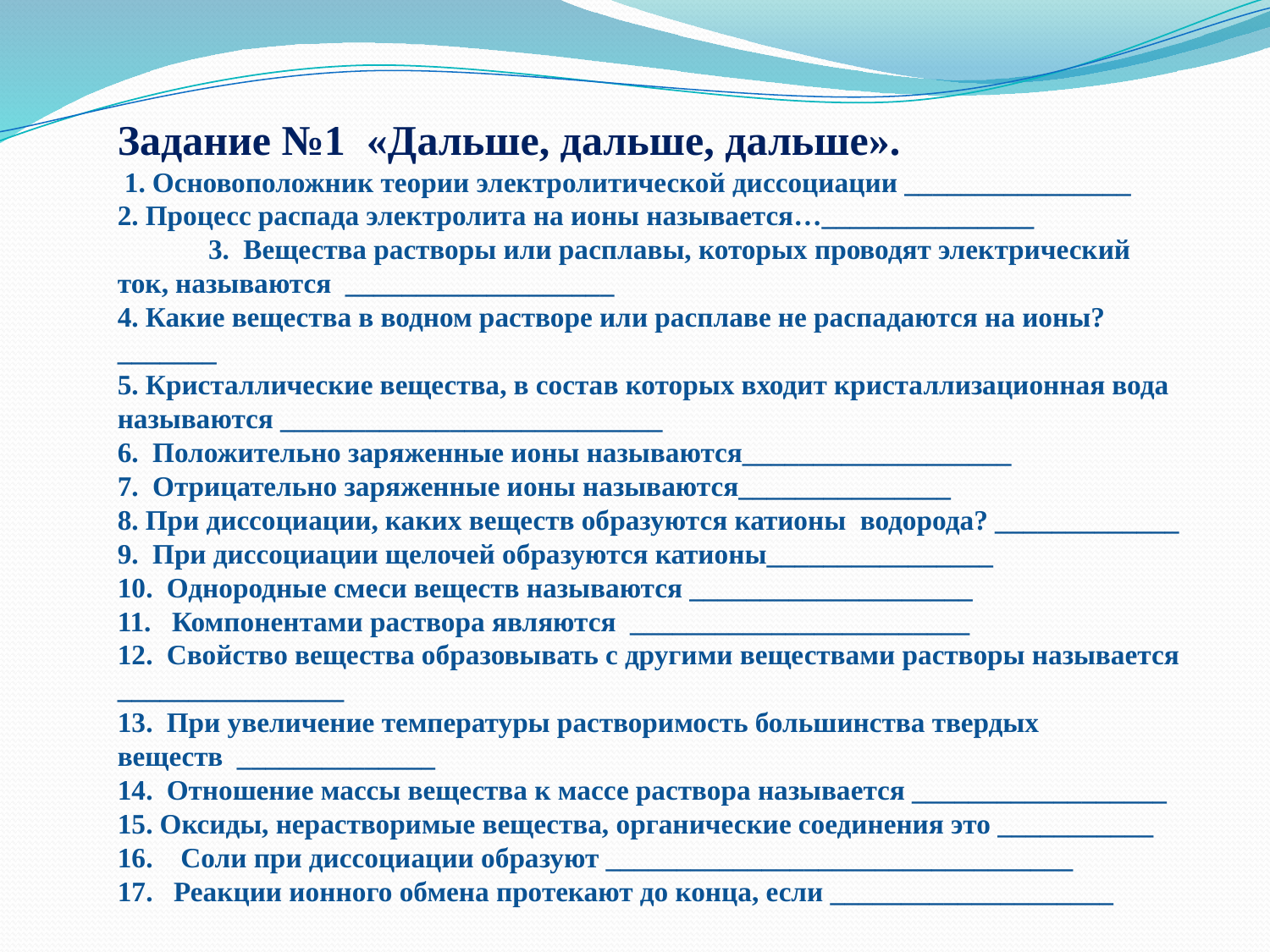

Задание №1  «Дальше, дальше, дальше».
 1. Основоположник теории электролитической диссоциации ________________
2. Процесс распада электролита на ионы называется…_______________                                   3.  Вещества растворы или расплавы, которых проводят электрический ток, называются  ___________________
4. Какие вещества в водном растворе или расплаве не распадаются на ионы?_______
5. Кристаллические вещества, в состав которых входит кристаллизационная вода  называются ___________________________
6.  Положительно заряженные ионы называются___________________
7.  Отрицательно заряженные ионы называются_______________
8. При диссоциации, каких веществ образуются катионы  водорода? _____________
9.  При диссоциации щелочей образуются катионы________________
10.  Однородные смеси веществ называются ____________________
11.   Компонентами раствора являются  ________________________
12.  Свойство вещества образовывать с другими веществами растворы называется ________________
13.  При увеличение температуры растворимость большинства твердых веществ  ______________
14.  Отношение массы вещества к массе раствора называется __________________
15. Оксиды, нерастворимые вещества, органические соединения это ___________
16.    Соли при диссоциации образуют _________________________________
17.   Реакции ионного обмена протекают до конца, если ____________________